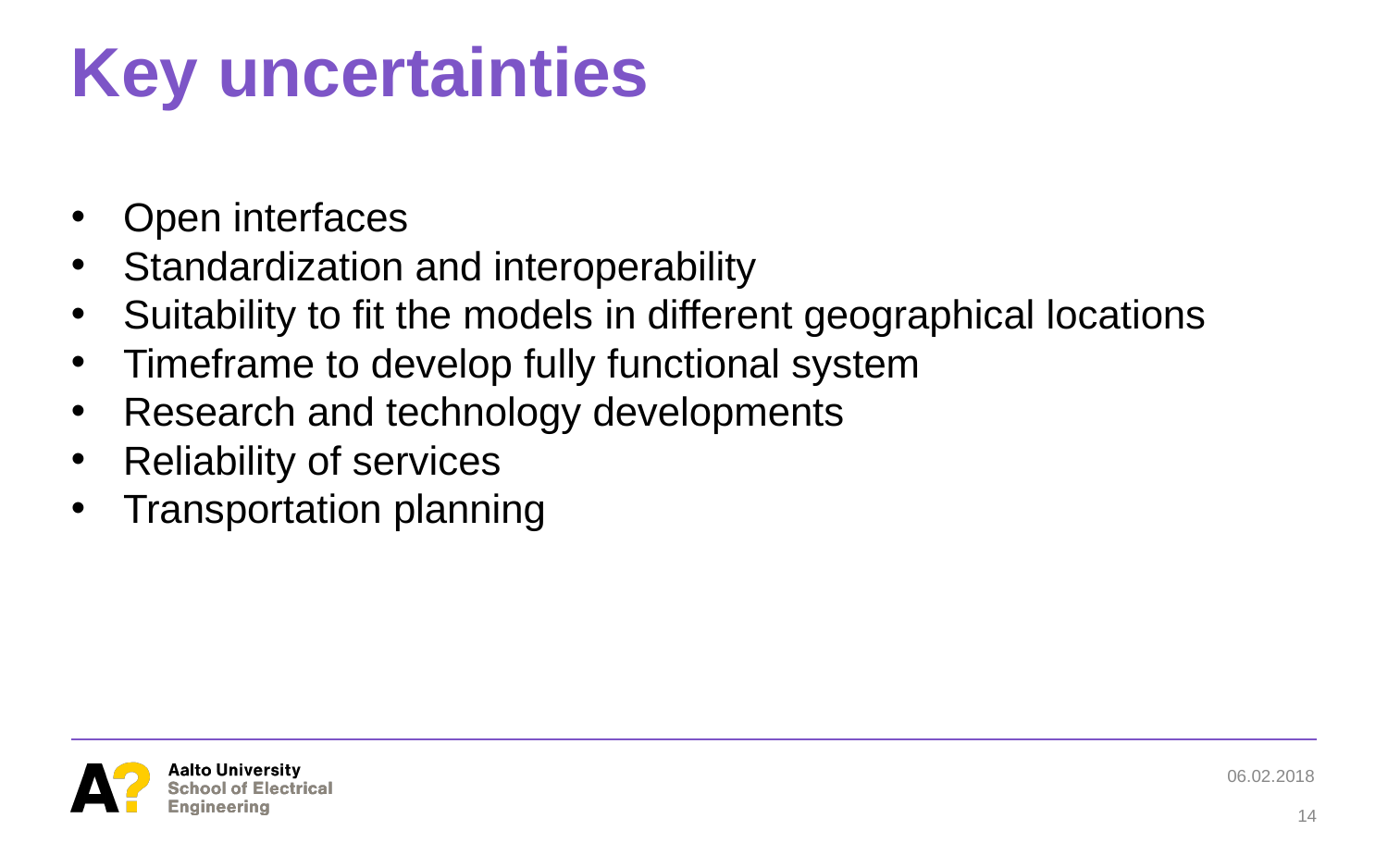

# Key uncertainties
Open interfaces
Standardization and interoperability
Suitability to fit the models in different geographical locations
Timeframe to develop fully functional system
Research and technology developments
Reliability of services
Transportation planning

06.02.2018
14